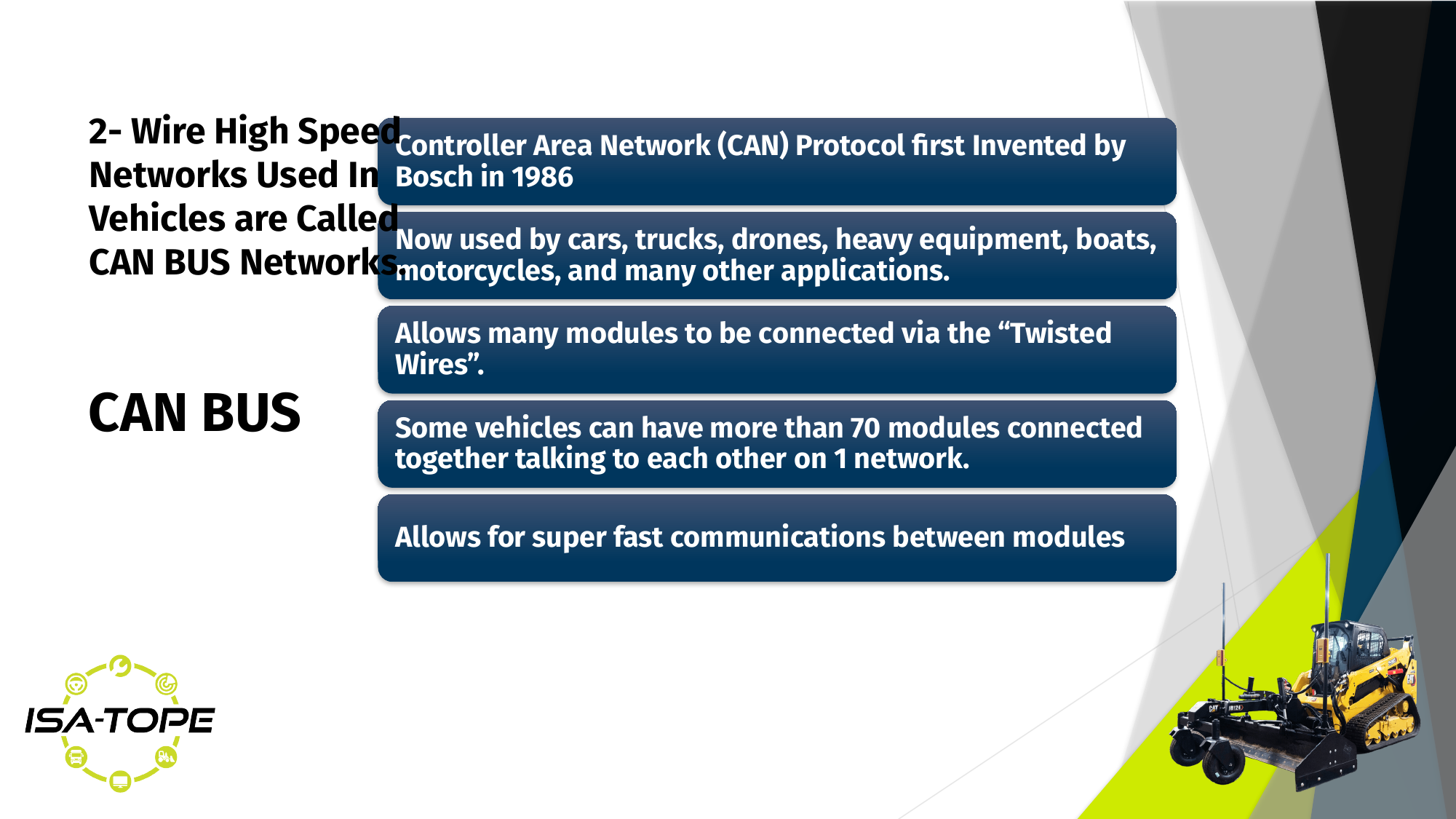

Controller Area Network (CAN) Protocol first Invented by Bosch in 1986
Now used by cars, trucks, drones, heavy equipment, boats, motorcycles, and many other applications.
Allows many modules to be connected via the “Twisted Wires”.
Some vehicles can have more than 70 modules connected together talking to each other on 1 network.
Allows for super fast communications between modules
2- Wire High Speed Networks Used In Vehicles are Called CAN BUS Networks.
CAN BUS